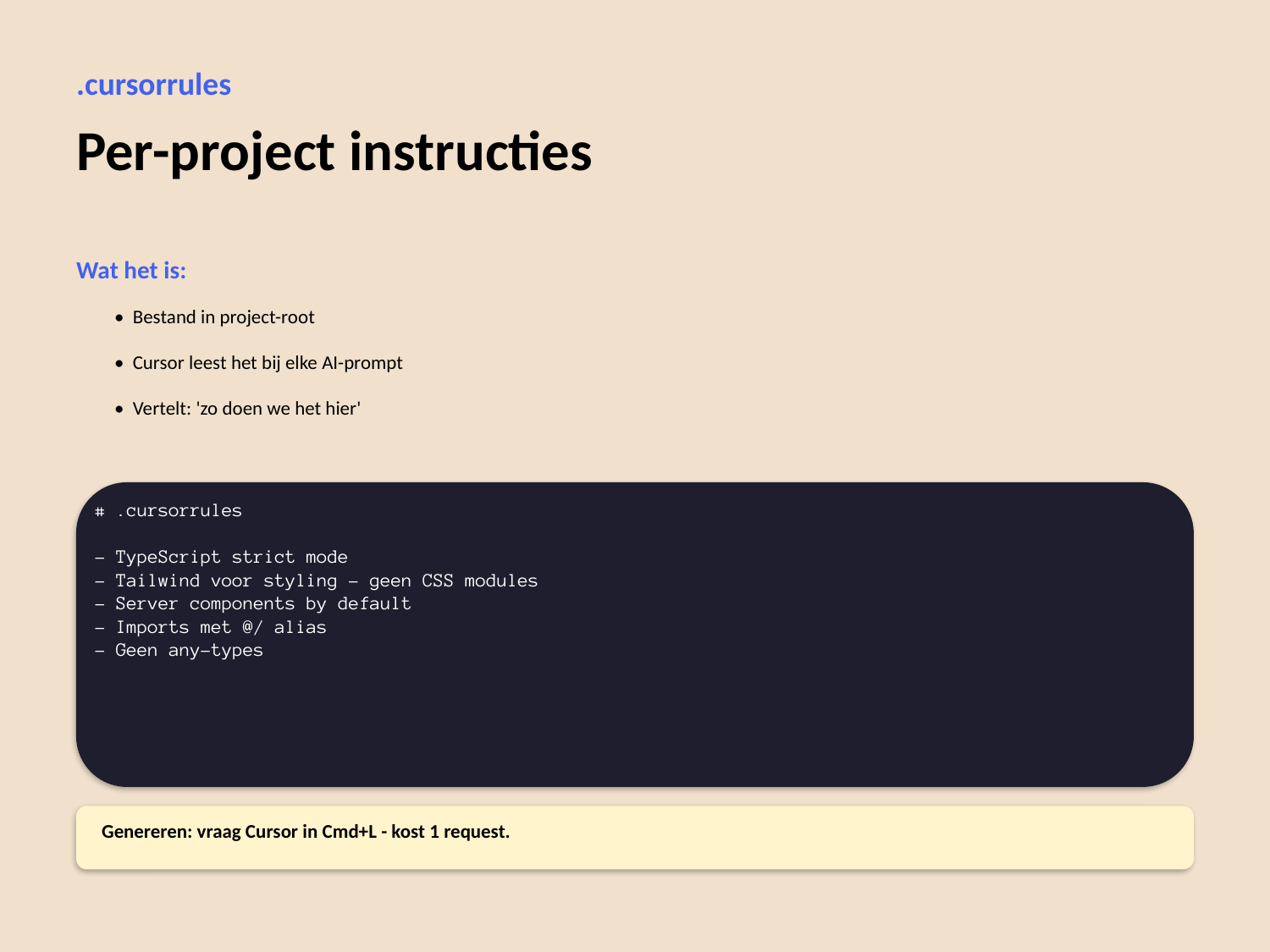

.cursorrules
Per-project instructies
Wat het is:
•  Bestand in project-root
•  Cursor leest het bij elke AI-prompt
•  Vertelt: 'zo doen we het hier'

# .cursorrules

- TypeScript strict mode
- Tailwind voor styling - geen CSS modules
- Server components by default
- Imports met @/ alias
- Geen any-types

Genereren: vraag Cursor in Cmd+L - kost 1 request.